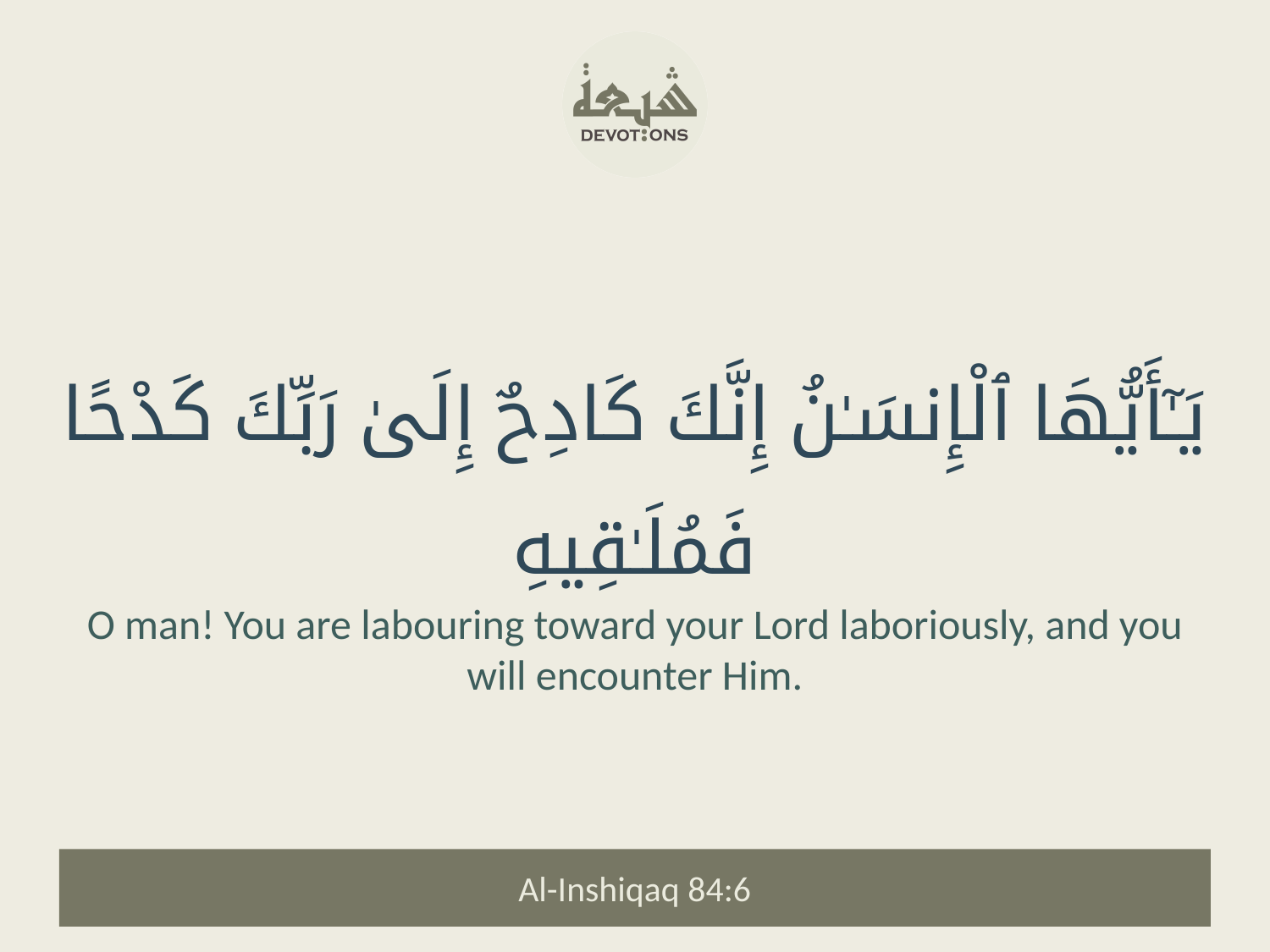

يَـٰٓأَيُّهَا ٱلْإِنسَـٰنُ إِنَّكَ كَادِحٌ إِلَىٰ رَبِّكَ كَدْحًا فَمُلَـٰقِيهِ
O man! You are labouring toward your Lord laboriously, and you will encounter Him.
Al-Inshiqaq 84:6